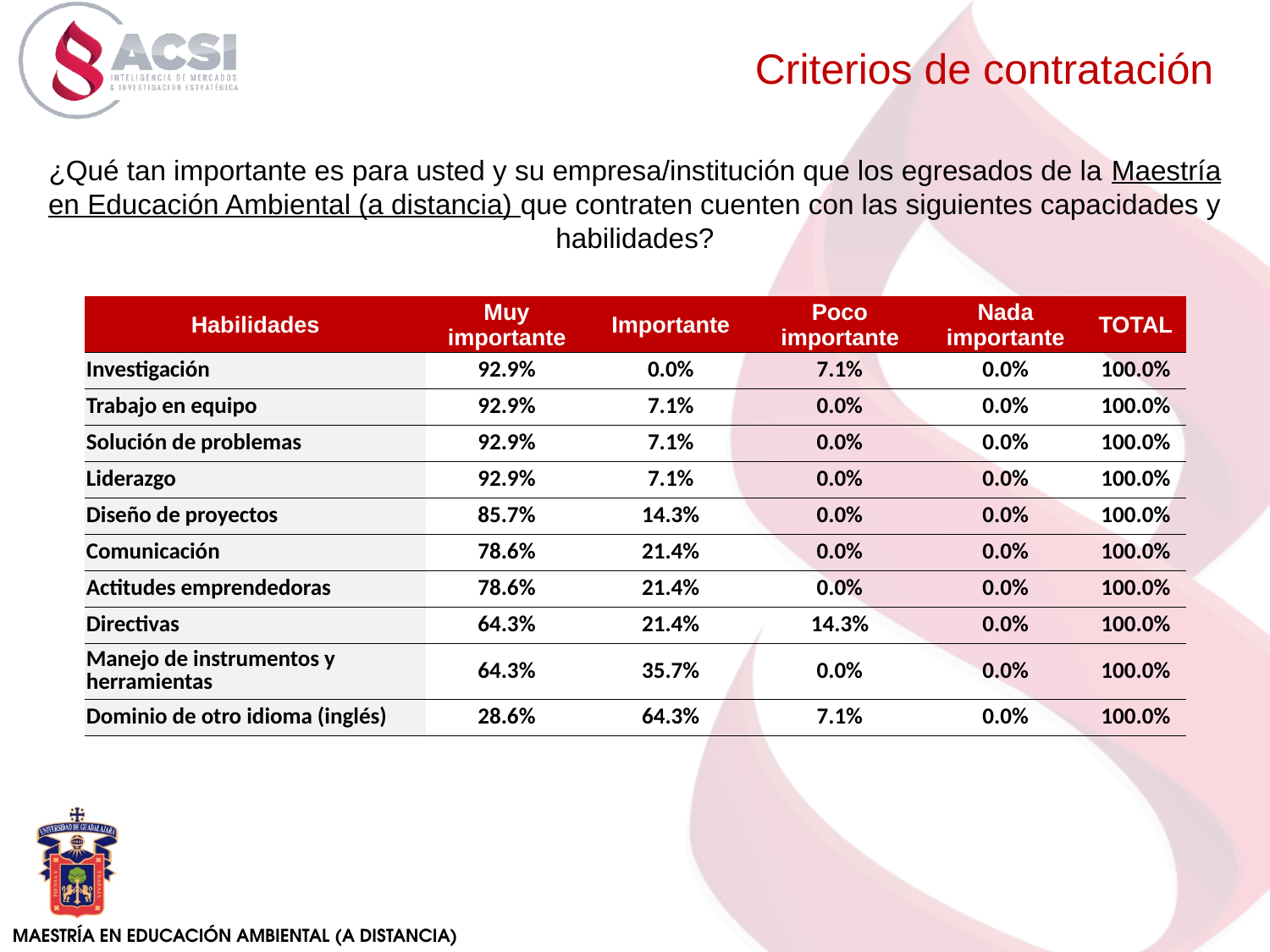

Criterios de contratación
¿Qué tan importante es para usted y su empresa/institución que los egresados de la Maestría en Educación Ambiental (a distancia) que contraten cuenten con las siguientes capacidades y habilidades?
| Habilidades | Muy importante | Importante | Poco importante | Nada importante | TOTAL |
| --- | --- | --- | --- | --- | --- |
| Investigación | 92.9% | 0.0% | 7.1% | 0.0% | 100.0% |
| Trabajo en equipo | 92.9% | 7.1% | 0.0% | 0.0% | 100.0% |
| Solución de problemas | 92.9% | 7.1% | 0.0% | 0.0% | 100.0% |
| Liderazgo | 92.9% | 7.1% | 0.0% | 0.0% | 100.0% |
| Diseño de proyectos | 85.7% | 14.3% | 0.0% | 0.0% | 100.0% |
| Comunicación | 78.6% | 21.4% | 0.0% | 0.0% | 100.0% |
| Actitudes emprendedoras | 78.6% | 21.4% | 0.0% | 0.0% | 100.0% |
| Directivas | 64.3% | 21.4% | 14.3% | 0.0% | 100.0% |
| Manejo de instrumentos y herramientas | 64.3% | 35.7% | 0.0% | 0.0% | 100.0% |
| Dominio de otro idioma (inglés) | 28.6% | 64.3% | 7.1% | 0.0% | 100.0% |